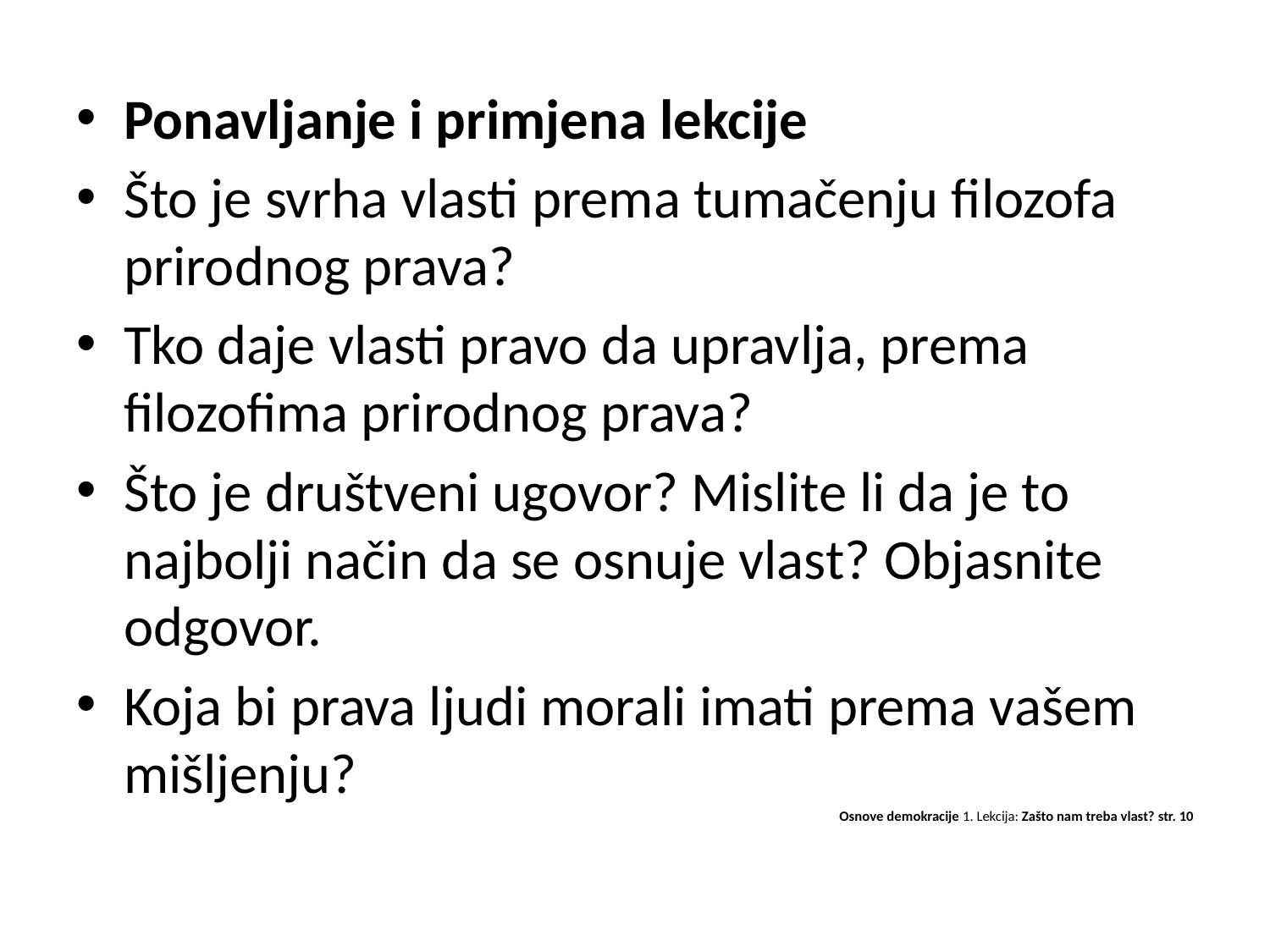

Ponavljanje i primjena lekcije
Što je svrha vlasti prema tumačenju filozofa prirodnog prava?
Tko daje vlasti pravo da upravlja, prema filozofima prirodnog prava?
Što je društveni ugovor? Mislite li da je to najbolji način da se osnuje vlast? Objasnite odgovor.
Koja bi prava ljudi morali imati prema vašem mišljenju?
Osnove demokracije 1. Lekcija: Zašto nam treba vlast? str. 10